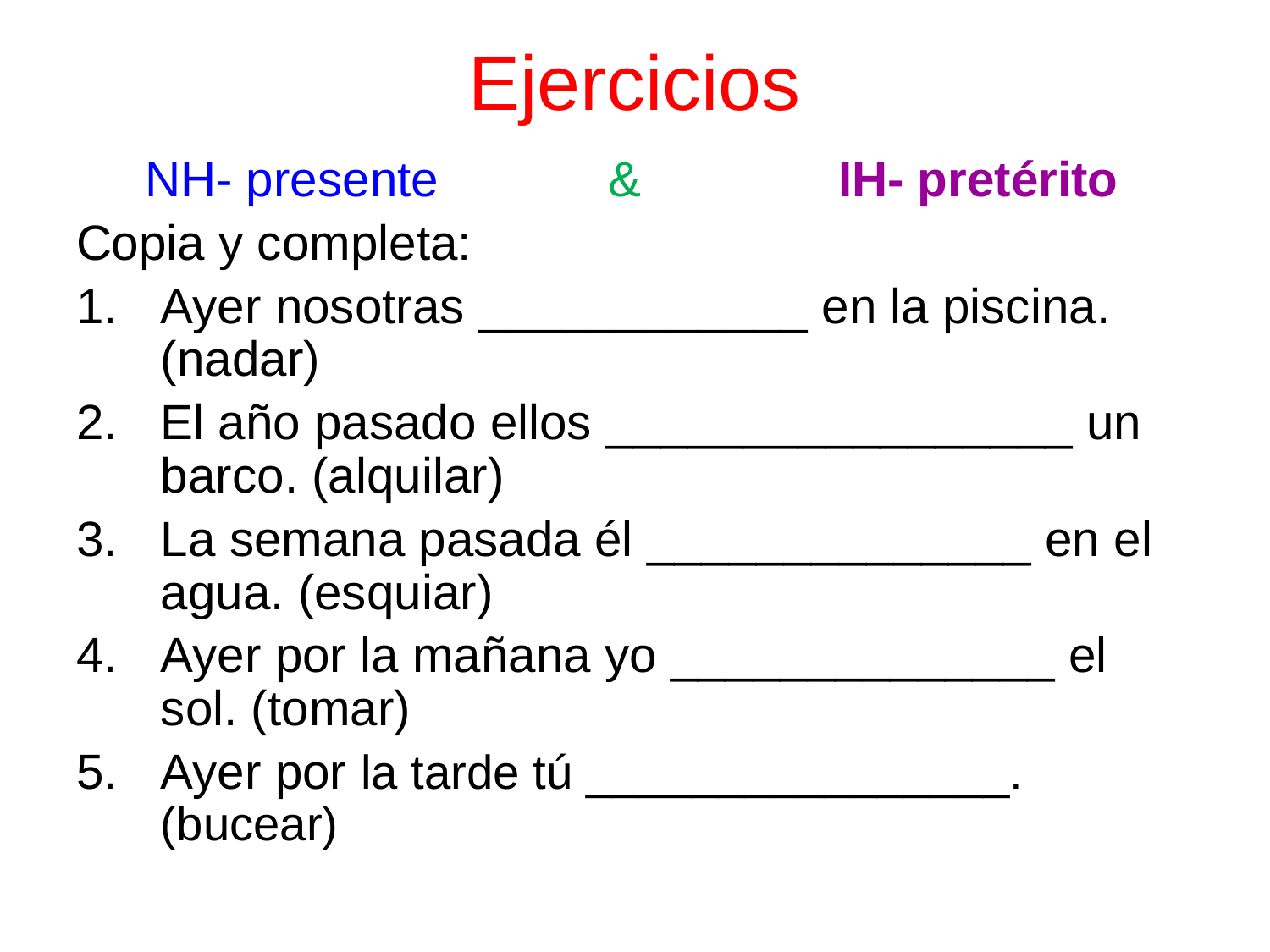

# Ejercicios
     NH- presente	           &		IH- pretérito
Copia y completa:
Ayer nosotras ____________ en la piscina. (nadar)
El año pasado ellos _________________ un barco. (alquilar)
La semana pasada él ______________ en el agua. (esquiar)
Ayer por la mañana yo ______________ el sol. (tomar)
Ayer por la tarde tú ________________. (bucear)